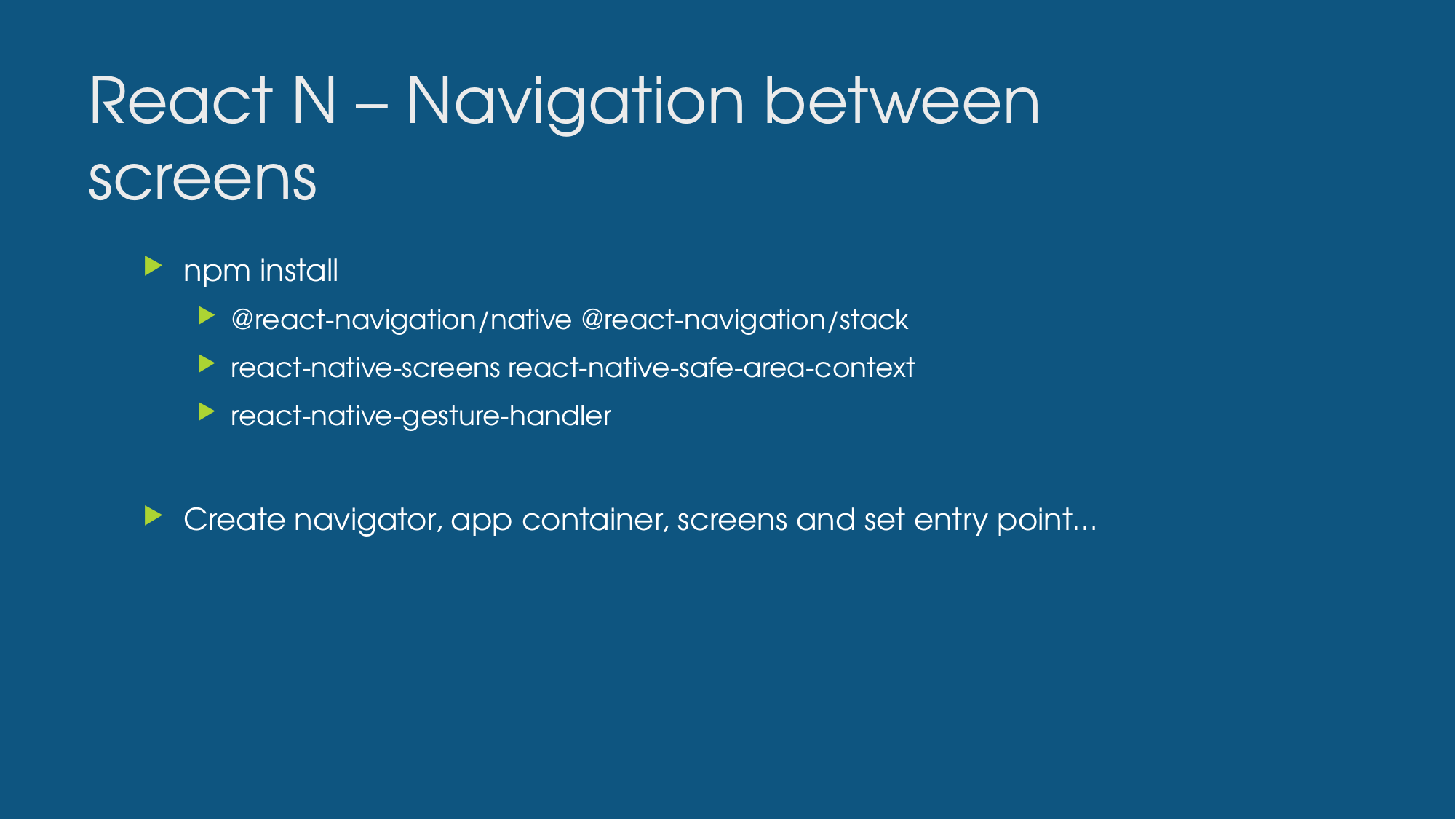

2
# React N – Navigation between screens
npm install
@react-navigation/native @react-navigation/stack
react-native-screens react-native-safe-area-context
react-native-gesture-handler

Create navigator, app container, screens and set entry point…